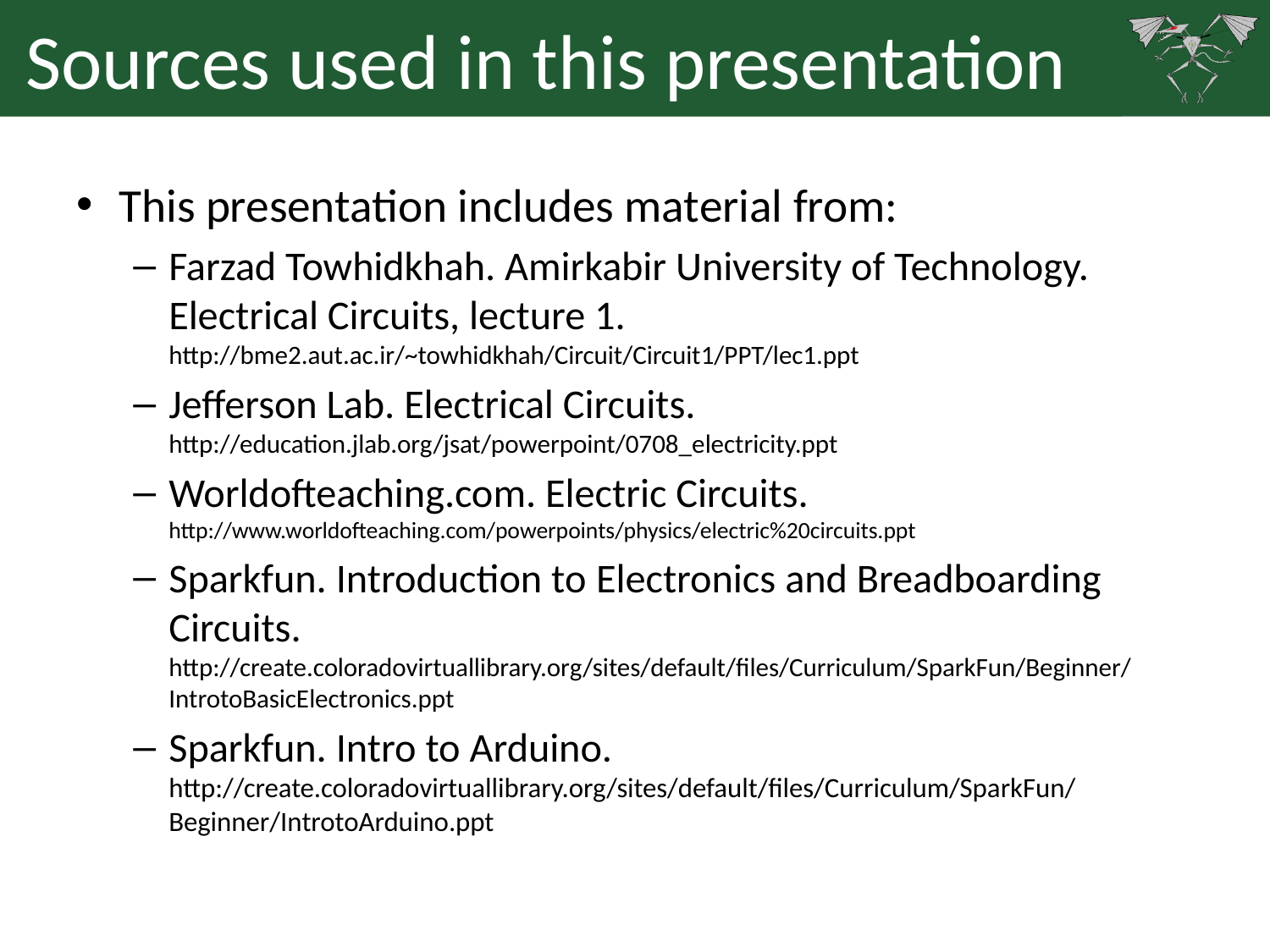

# Sources used in this presentation
This presentation includes material from:
Farzad Towhidkhah. Amirkabir University of Technology. Electrical Circuits, lecture 1.
http://bme2.aut.ac.ir/~towhidkhah/Circuit/Circuit1/PPT/lec1.ppt
Jefferson Lab. Electrical Circuits.
http://education.jlab.org/jsat/powerpoint/0708_electricity.ppt
Worldofteaching.com. Electric Circuits.
http://www.worldofteaching.com/powerpoints/physics/electric%20circuits.ppt
Sparkfun. Introduction to Electronics and Breadboarding Circuits.
http://create.coloradovirtuallibrary.org/sites/default/files/Curriculum/SparkFun/Beginner/IntrotoBasicElectronics.ppt
Sparkfun. Intro to Arduino.
http://create.coloradovirtuallibrary.org/sites/default/files/Curriculum/SparkFun/Beginner/IntrotoArduino.ppt